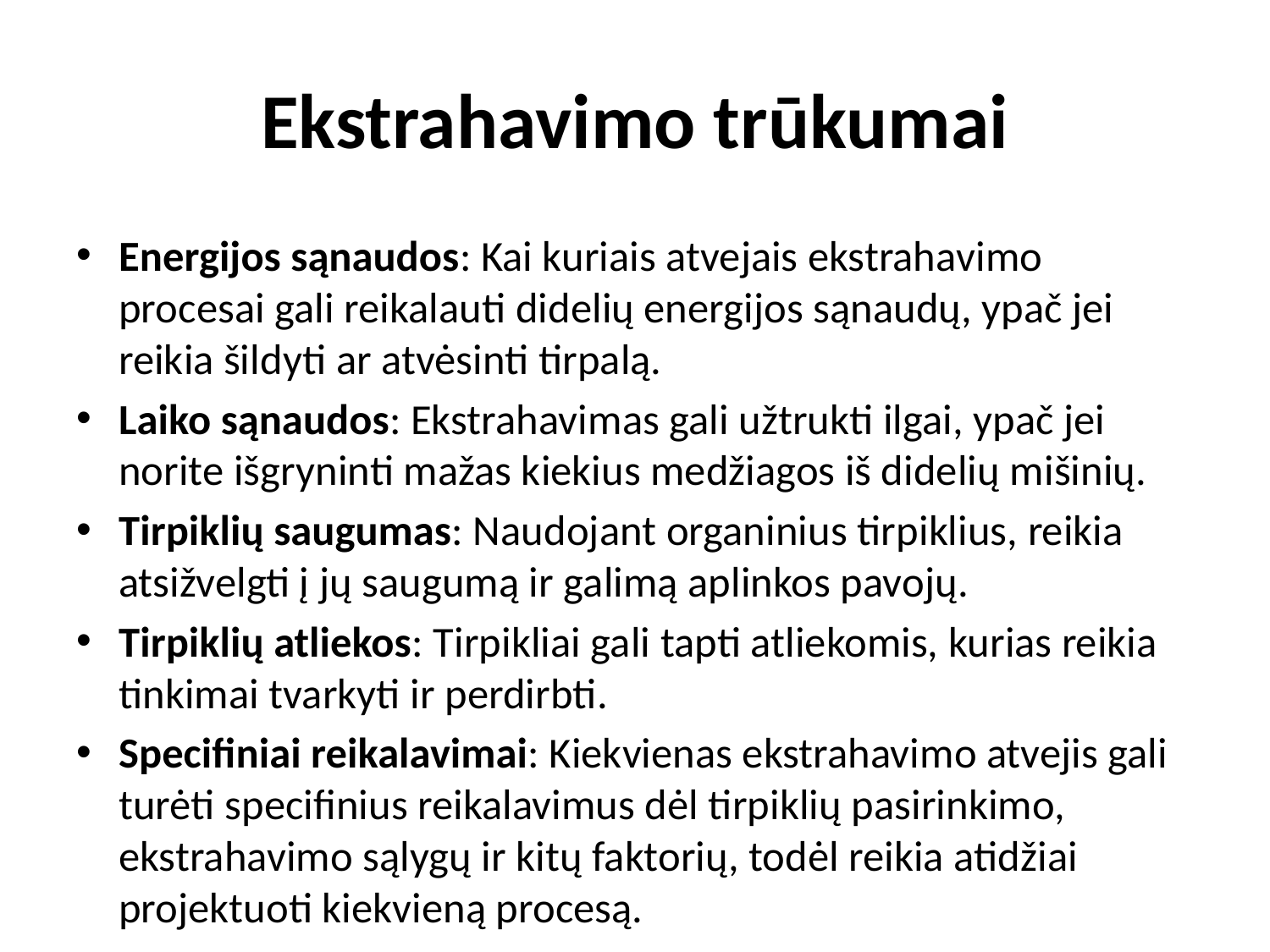

# Ekstrahavimo trūkumai
Energijos sąnaudos: Kai kuriais atvejais ekstrahavimo procesai gali reikalauti didelių energijos sąnaudų, ypač jei reikia šildyti ar atvėsinti tirpalą.
Laiko sąnaudos: Ekstrahavimas gali užtrukti ilgai, ypač jei norite išgryninti mažas kiekius medžiagos iš didelių mišinių.
Tirpiklių saugumas: Naudojant organinius tirpiklius, reikia atsižvelgti į jų saugumą ir galimą aplinkos pavojų.
Tirpiklių atliekos: Tirpikliai gali tapti atliekomis, kurias reikia tinkimai tvarkyti ir perdirbti.
Specifiniai reikalavimai: Kiekvienas ekstrahavimo atvejis gali turėti specifinius reikalavimus dėl tirpiklių pasirinkimo, ekstrahavimo sąlygų ir kitų faktorių, todėl reikia atidžiai projektuoti kiekvieną procesą.